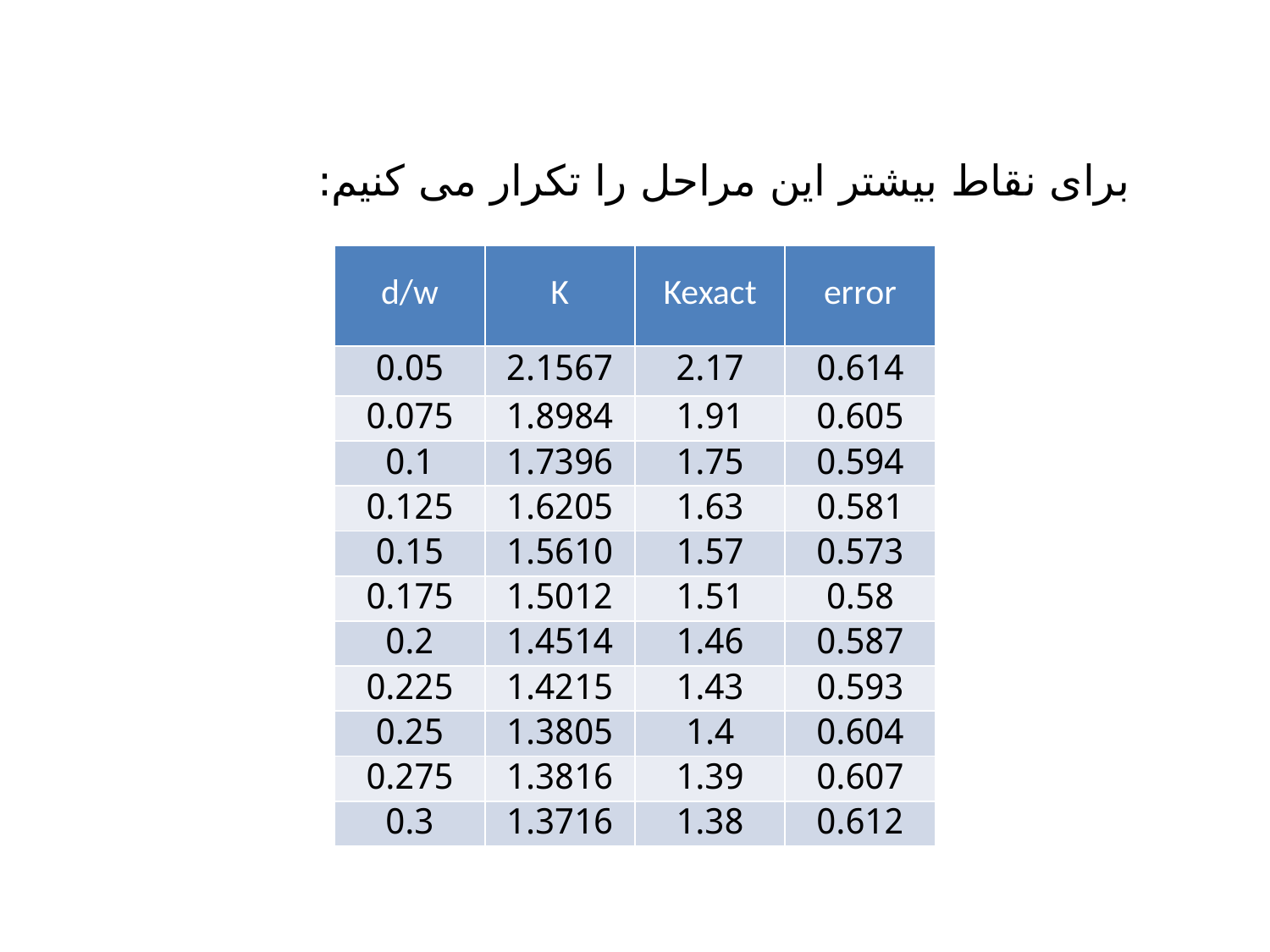

برای نقاط بیشتر این مراحل را تکرار می کنیم:
| d/w | K | Kexact | error |
| --- | --- | --- | --- |
| 0.05 | 2.1567 | 2.17 | 0.614 |
| 0.075 | 1.8984 | 1.91 | 0.605 |
| 0.1 | 1.7396 | 1.75 | 0.594 |
| 0.125 | 1.6205 | 1.63 | 0.581 |
| 0.15 | 1.5610 | 1.57 | 0.573 |
| 0.175 | 1.5012 | 1.51 | 0.58 |
| 0.2 | 1.4514 | 1.46 | 0.587 |
| 0.225 | 1.4215 | 1.43 | 0.593 |
| 0.25 | 1.3805 | 1.4 | 0.604 |
| 0.275 | 1.3816 | 1.39 | 0.607 |
| 0.3 | 1.3716 | 1.38 | 0.612 |